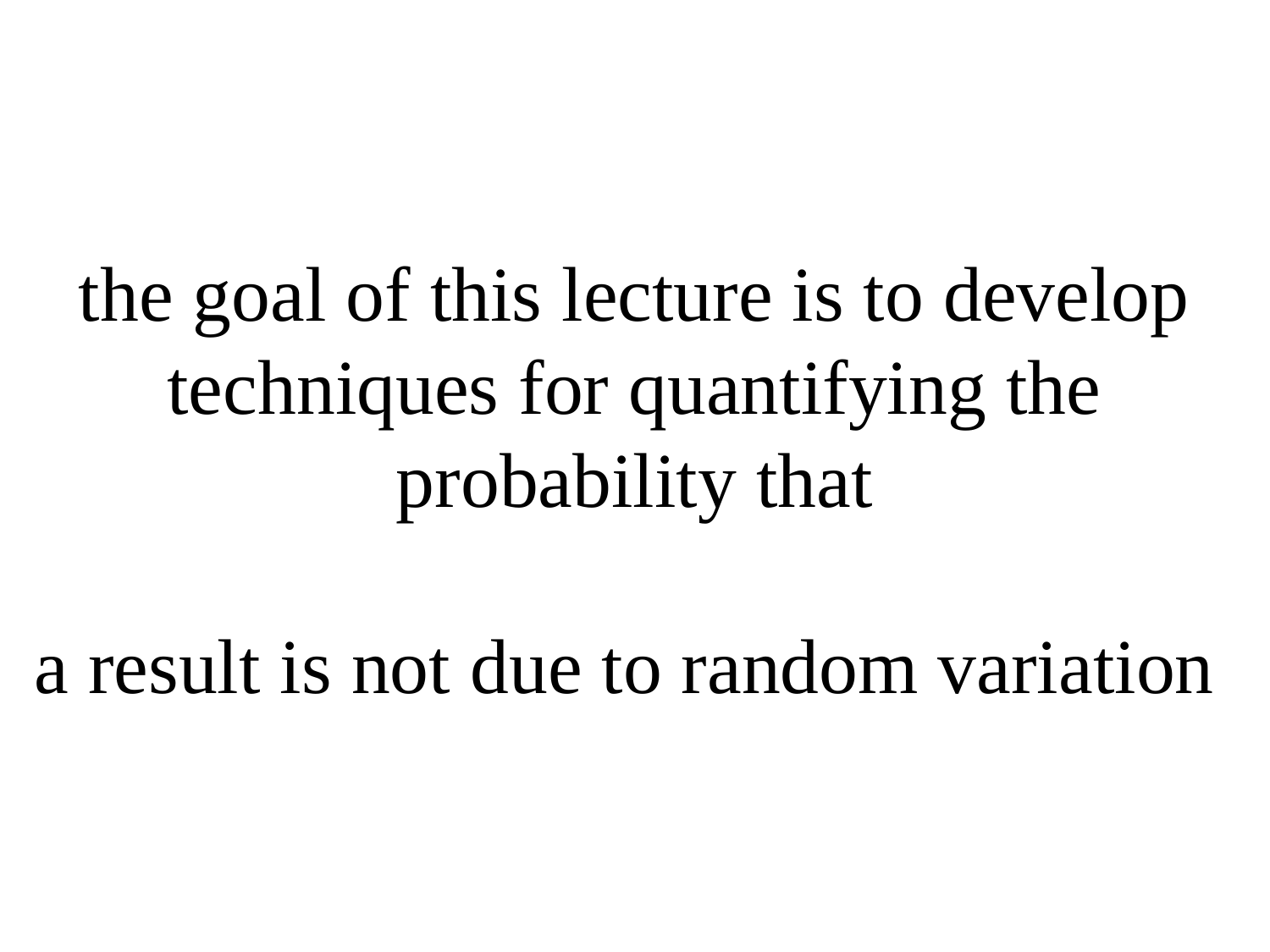

# the goal of this lecture is to develop techniques for quantifying the probability that a result is not due to random variation